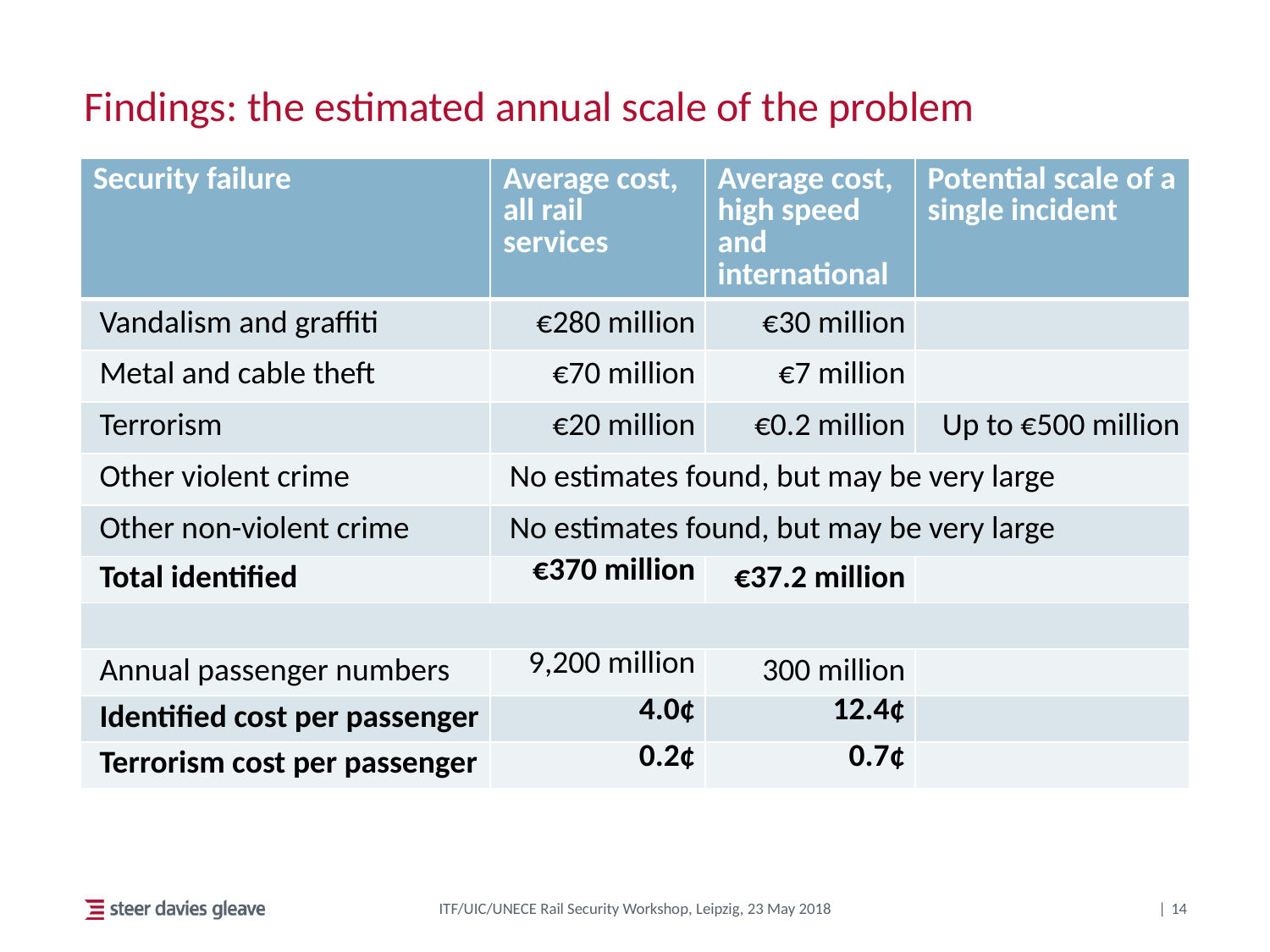

# Findings: the estimated annual scale of the problem
| Security failure | Average cost, all rail services | Average cost, high speed and international | Potential scale of a single incident |
| --- | --- | --- | --- |
| Vandalism and graffiti | €280 million | €30 million |  |
| Metal and cable theft | €70 million | €7 million |  |
| Terrorism | €20 million | €0.2 million | Up to €500 million |
| Other violent crime | No estimates found, but may be very large |  |  |
| Other non-violent crime | No estimates found, but may be very large |  |  |
| Total identified | €370 million | €37.2 million |  |
|  |  |  |  |
| Annual passenger numbers | 9,200 million | 300 million |  |
| Identified cost per passenger | 4.0¢ | 12.4¢ |  |
| Terrorism cost per passenger | 0.2¢ | 0.7¢ |  |
ITF/UIC/UNECE Rail Security Workshop, Leipzig, 23 May 2018
14